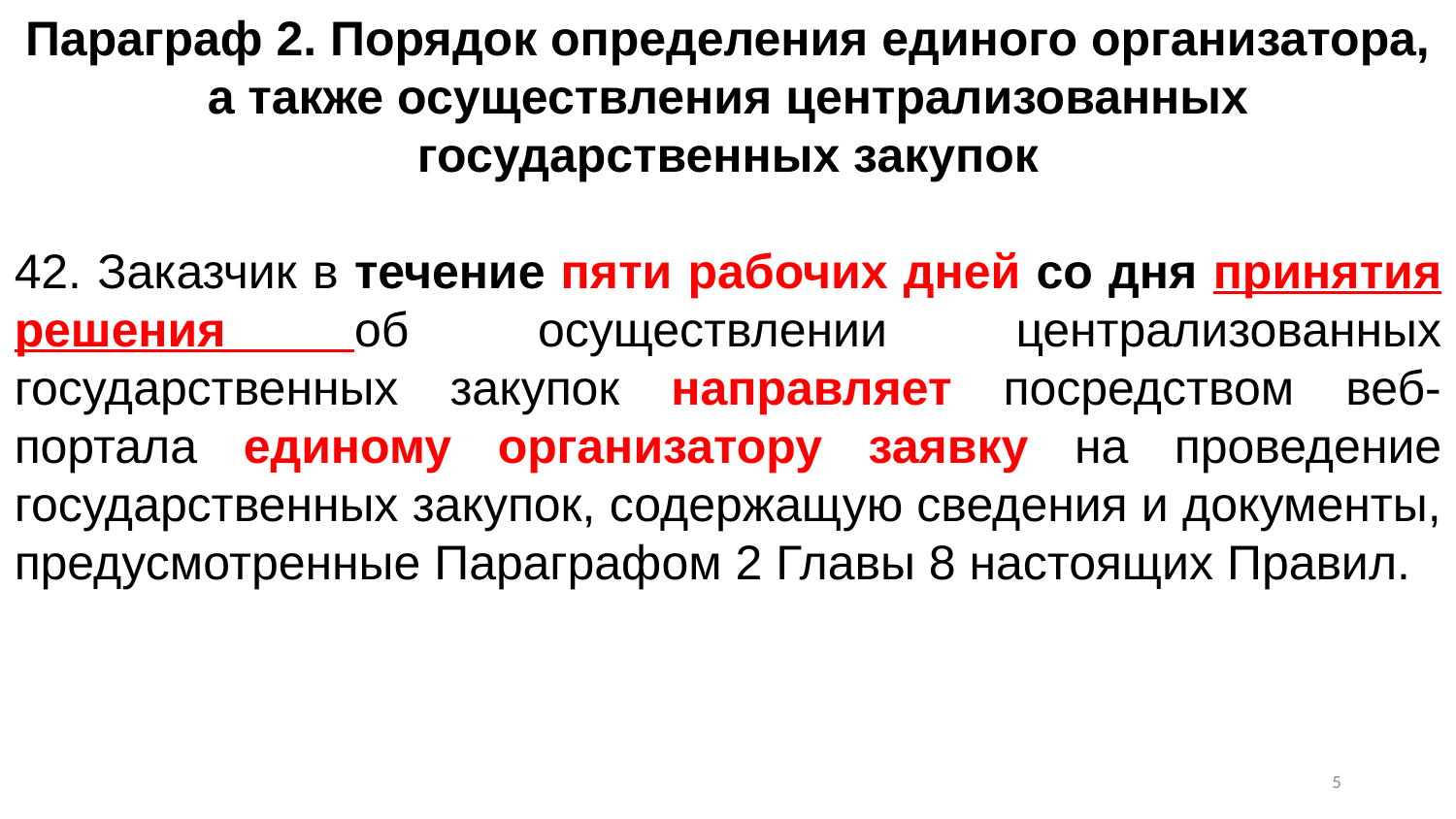

Параграф 2. Порядок определения единого организатора, а также осуществления централизованных государственных закупок

42. Заказчик в течение пяти рабочих дней со дня принятия решения об осуществлении централизованных государственных закупок направляет посредством веб-портала единому организатору заявку на проведение государственных закупок, содержащую сведения и документы, предусмотренные Параграфом 2 Главы 8 настоящих Правил.
5